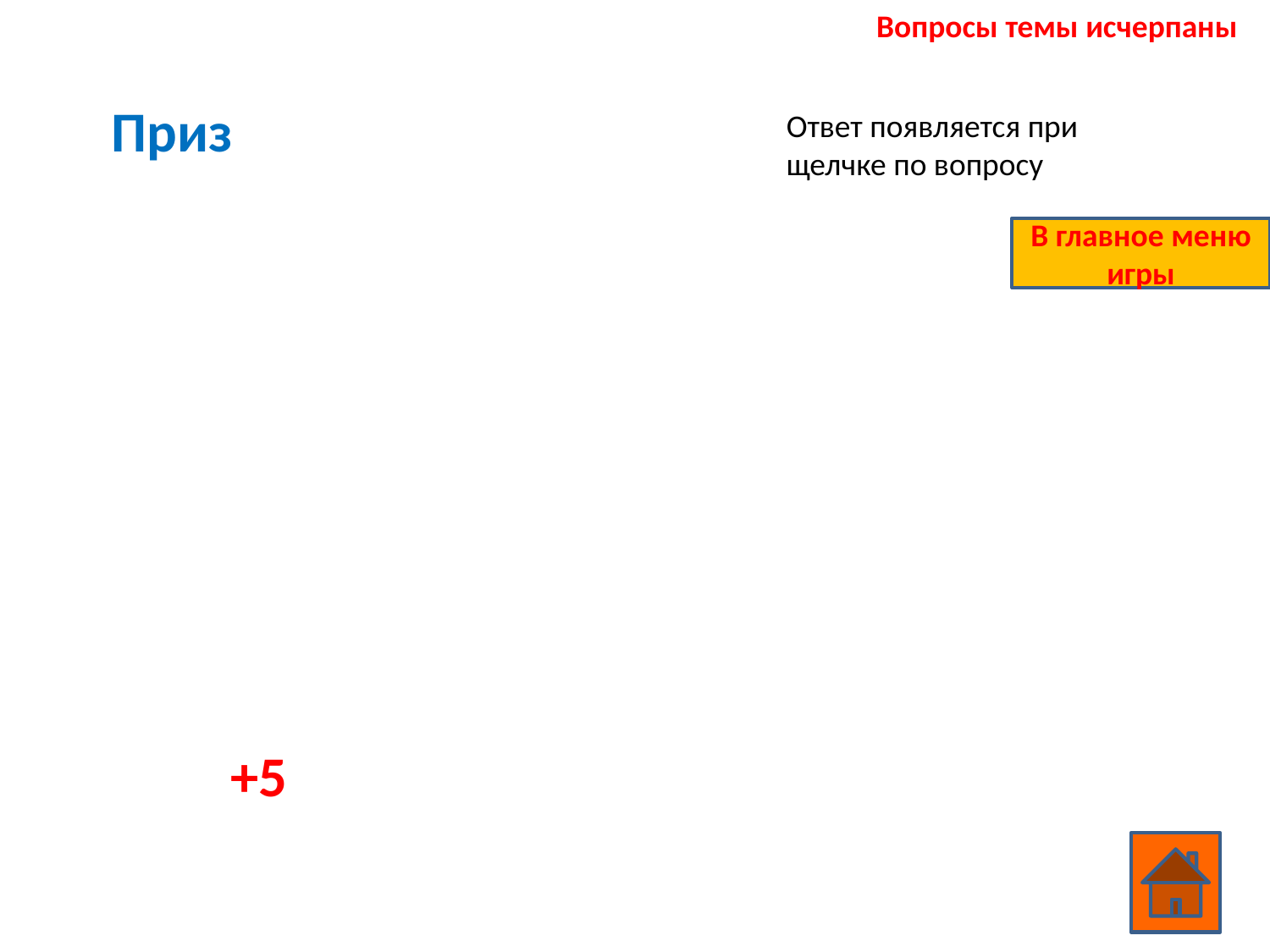

Вопросы темы исчерпаны
Приз
Ответ появляется при щелчке по вопросу
В главное меню игры
+5